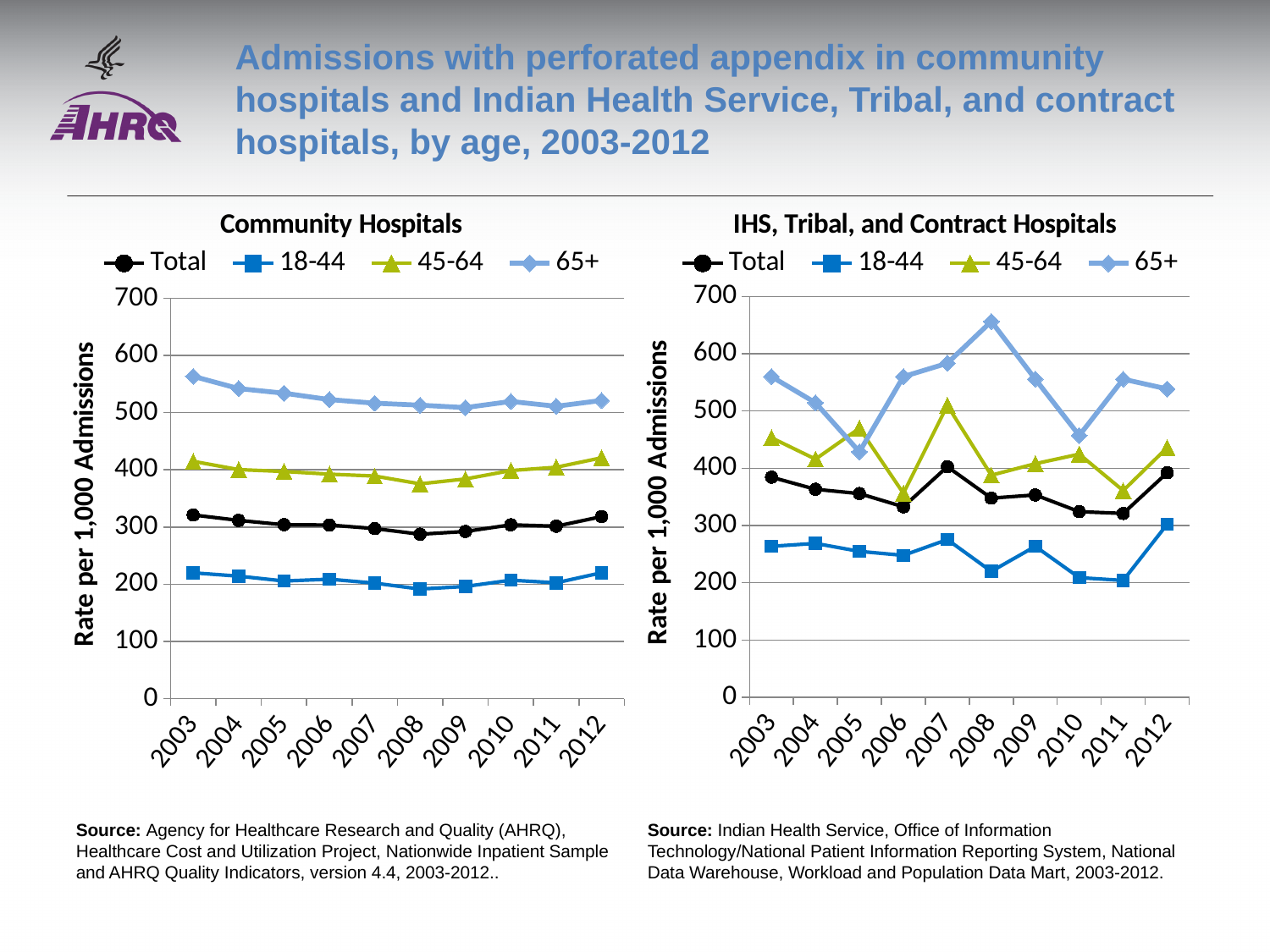

# Admissions with perforated appendix in community hospitals and Indian Health Service, Tribal, and contract hospitals, by age, 2003-2012

### Chart: Community Hospitals

| Category | Total | 18-44 | 45-64 | 65+ |
|---|---|---|---|---|
| 2003 | 321.0 | 219.77 | 414.81 | 563.36 |
| 2004 | 311.48 | 214.08 | 400.34 | 541.95 |
| 2005 | 303.87 | 205.54 | 397.02 | 533.9 |
| 2006 | 303.39 | 208.69 | 392.43 | 522.76 |
| 2007 | 297.23 | 201.8 | 389.05 | 516.42 |
| 2008 | 287.34 | 191.51 | 375.43 | 512.94 |
| 2009 | 292.14 | 196.08 | 384.02 | 508.78 |
| 2010 | 303.75 | 206.93 | 398.66 | 519.53 |
| 2011 | 301.29 | 202.41 | 404.46 | 511.0 |
| 2012 | 318.09 | 220.01 | 420.99 | 521.23 |

### Chart: IHS, Tribal, and Contract Hospitals

| Category | Total | 18-44 | 45-64 | 65+ |
|---|---|---|---|---|
| 2003 | 384.4 | 263.6 | 453.2 | 560.0 |
| 2004 | 363.3 | 268.7 | 415.9 | 514.3 |
| 2005 | 355.8 | 254.8 | 469.8 | 428.6 |
| 2006 | 332.6 | 247.8 | 356.2 | 560.0 |
| 2007 | 402.7 | 275.4 | 509.7 | 583.3 |
| 2008 | 347.7 | 219.8 | 387.9 | 656.3 |
| 2009 | 353.4 | 263.5 | 407.9 | 555.6 |
| 2010 | 324.1 | 208.9 | 424.6 | 457.1 |
| 2011 | 321.0 | 204.0 | 361.0 | 555.6 |
| 2012 | 392.11 | 302.21 | 436.05 | 538.46 |
Source: Agency for Healthcare Research and Quality (AHRQ),  Healthcare Cost and Utilization Project, Nationwide Inpatient Sample and AHRQ Quality Indicators, version 4.4, 2003-2012..
Source: Indian Health Service, Office of Information Technology/National Patient Information Reporting System, National Data Warehouse, Workload and Population Data Mart, 2003-2012.